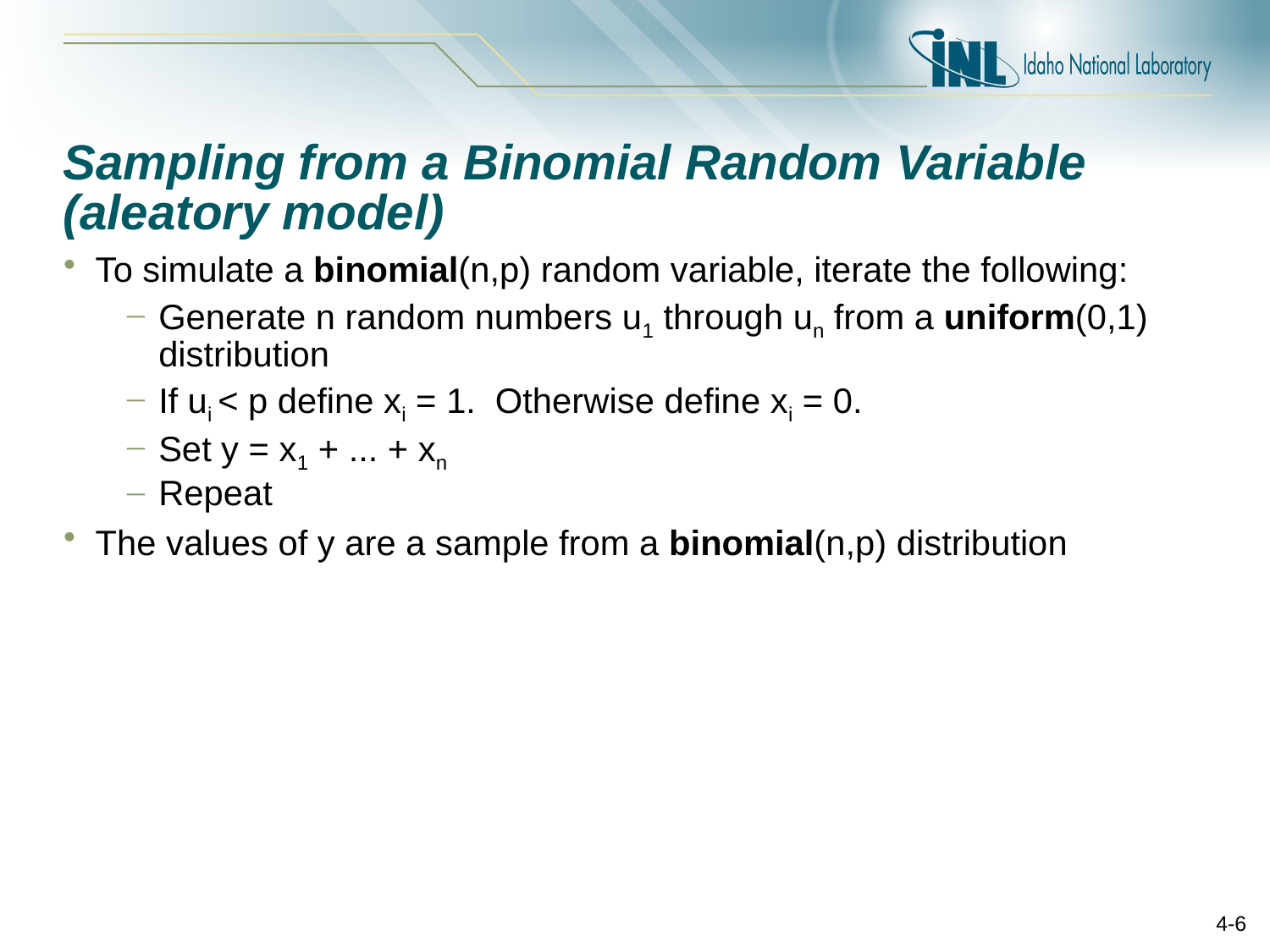

# Sampling from a Binomial Random Variable (aleatory model)
To simulate a binomial(n,p) random variable, iterate the following:
Generate n random numbers u1 through un from a uniform(0,1) distribution
If ui < p define xi = 1.  Otherwise define xi = 0.
Set y = x1 + ... + xn
Repeat
The values of y are a sample from a binomial(n,p) distribution

4-6